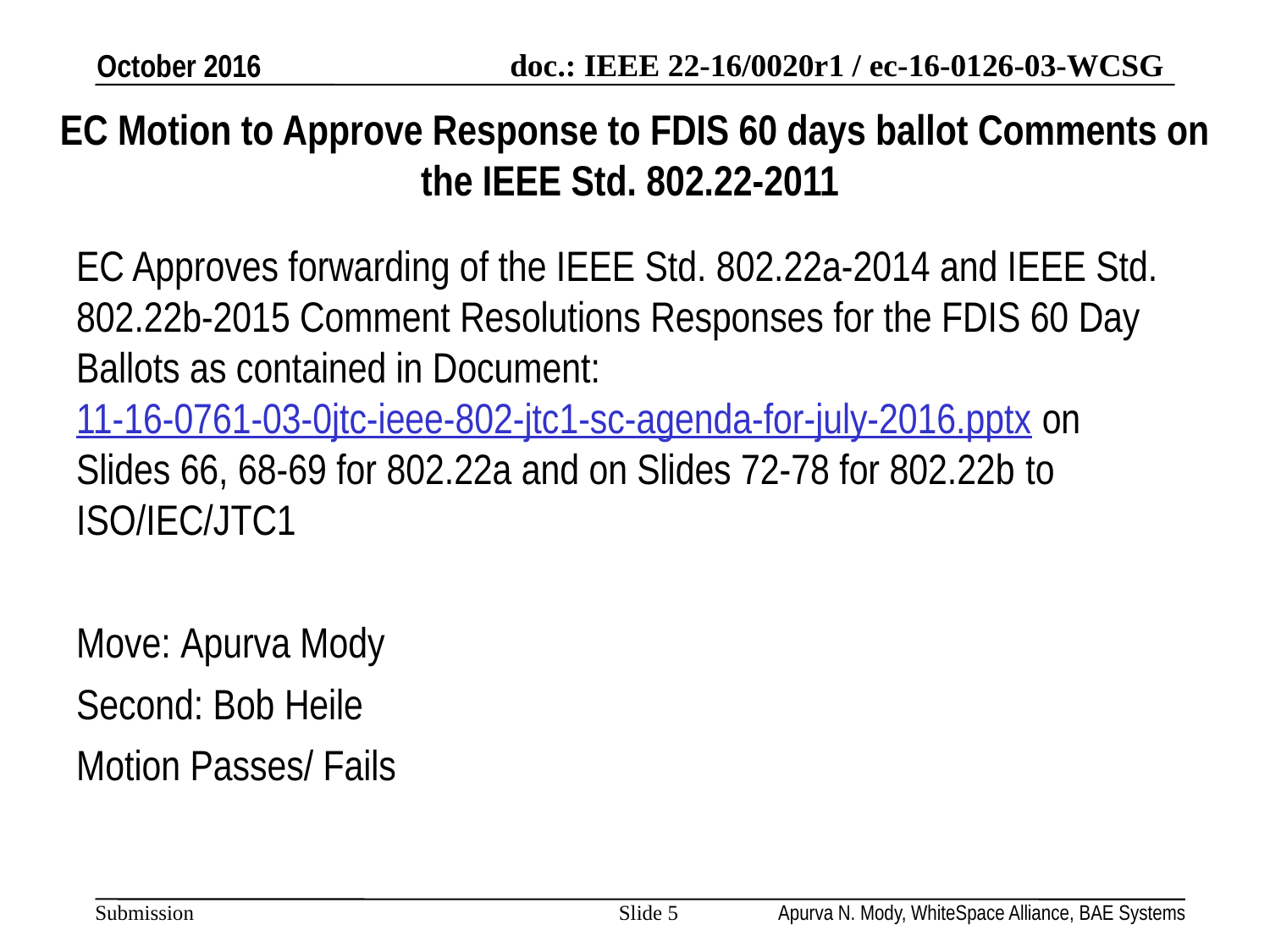

October 2016
# EC Motion to Approve Response to FDIS 60 days ballot Comments on the IEEE Std. 802.22-2011
EC Approves forwarding of the IEEE Std. 802.22a-2014 and IEEE Std. 802.22b-2015 Comment Resolutions Responses for the FDIS 60 Day Ballots as contained in Document:11-16-0761-03-0jtc-ieee-802-jtc1-sc-agenda-for-july-2016.pptx on Slides 66, 68-69 for 802.22a and on Slides 72-78 for 802.22b to ISO/IEC/JTC1

Move: Apurva Mody
Second: Bob Heile
Motion Passes/ Fails

Slide 5
Apurva N. Mody, WhiteSpace Alliance, BAE Systems